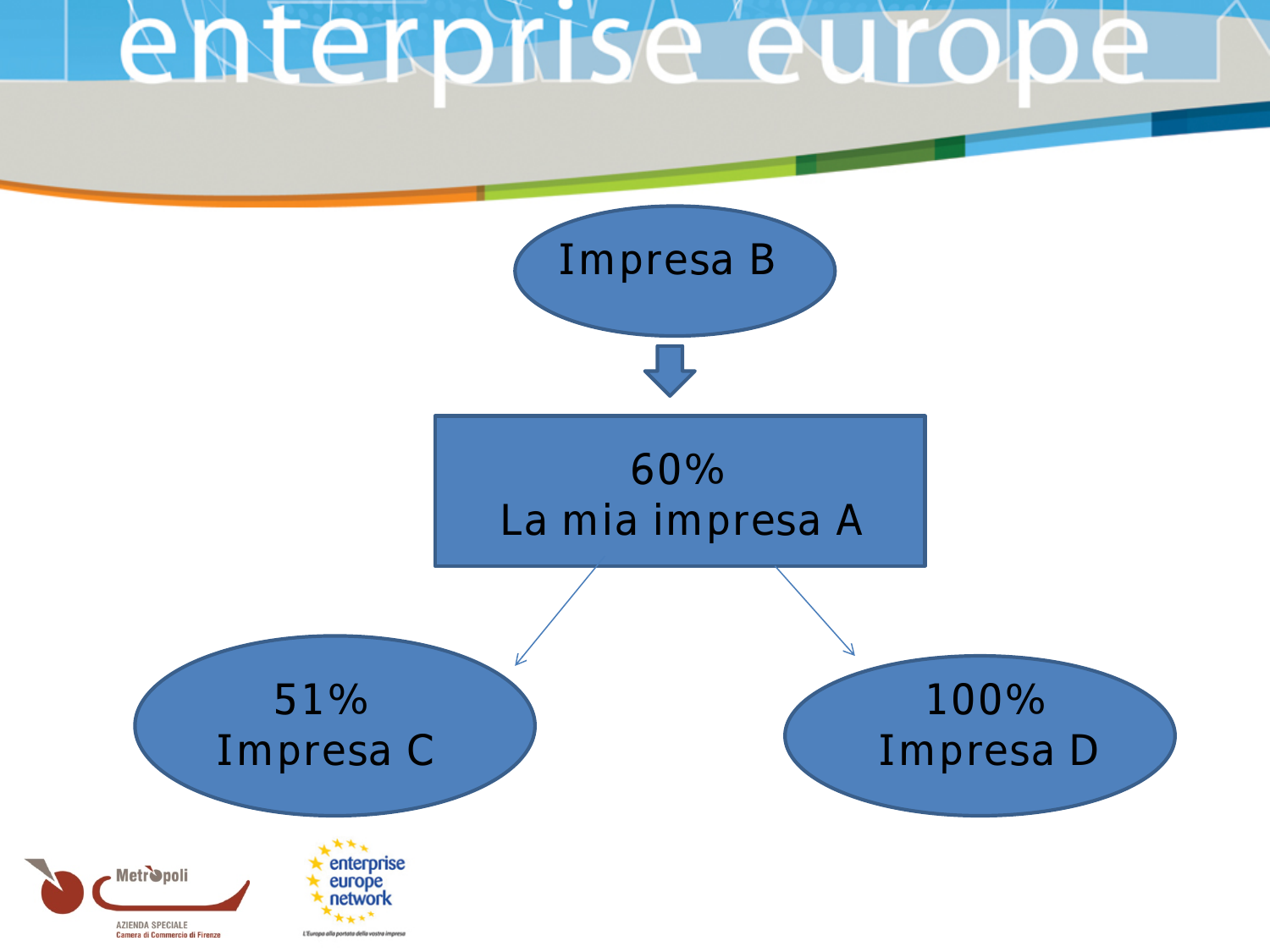

Impresa B

60%
La mia impresa A

51%
Impresa C
100%
Impresa D